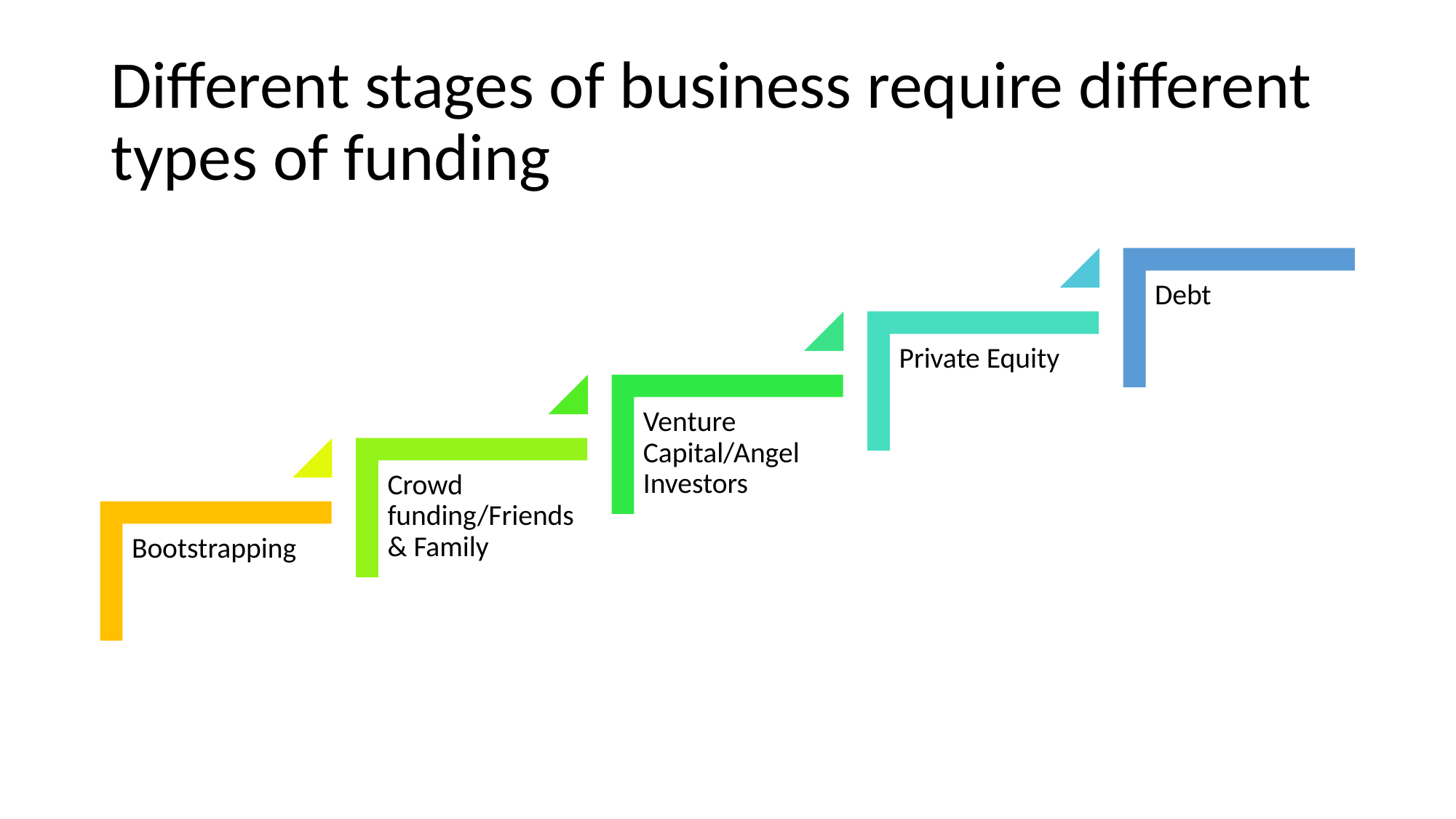

# Different stages of business require different types of funding
Bootstrapping
Crowd funding/Friends & Family
Venture Capital/Angel Investors
Private Equity
Debt